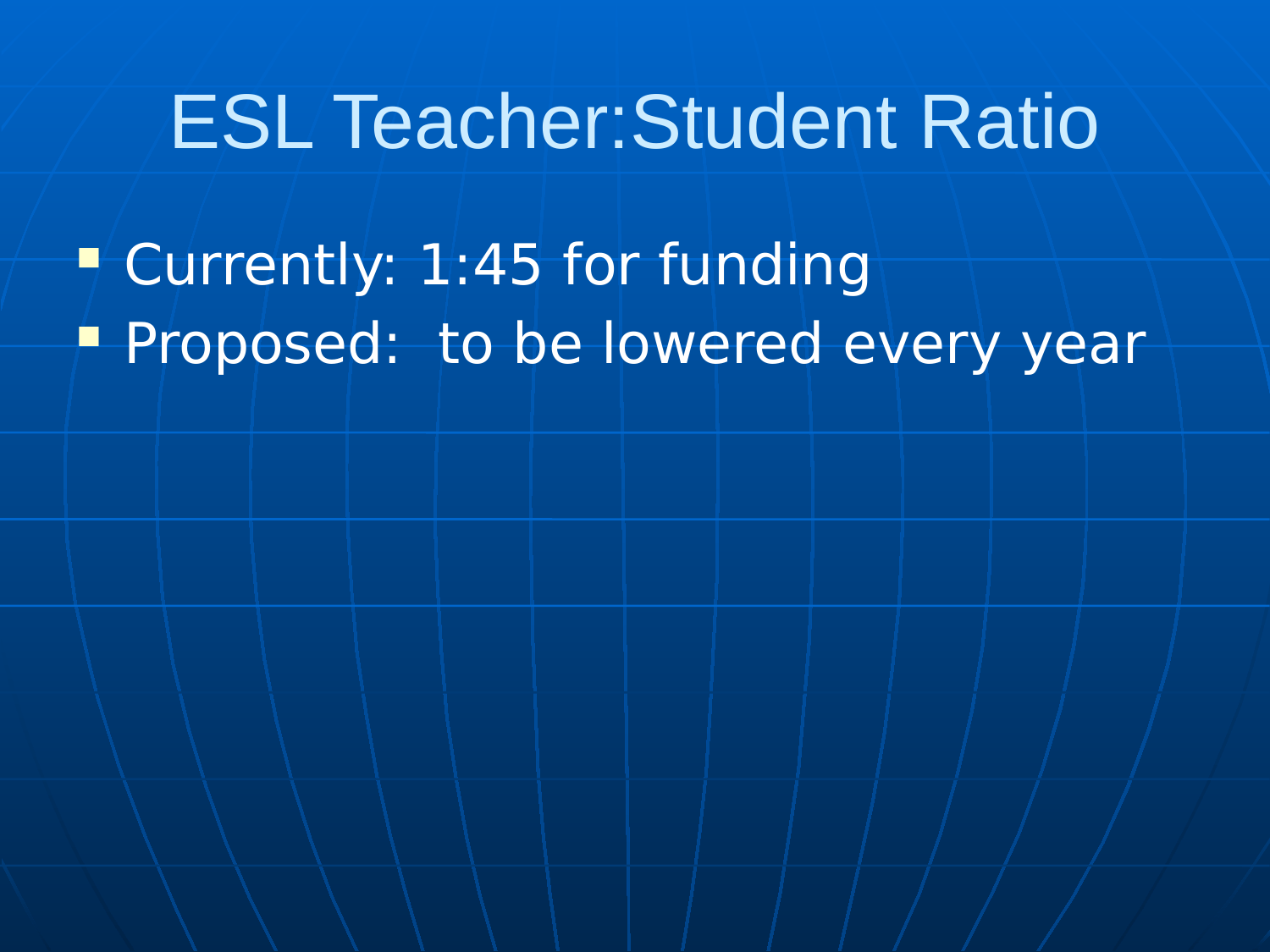

# ESL Teacher:Student Ratio
Currently: 1:45 for funding
Proposed:  to be lowered every year